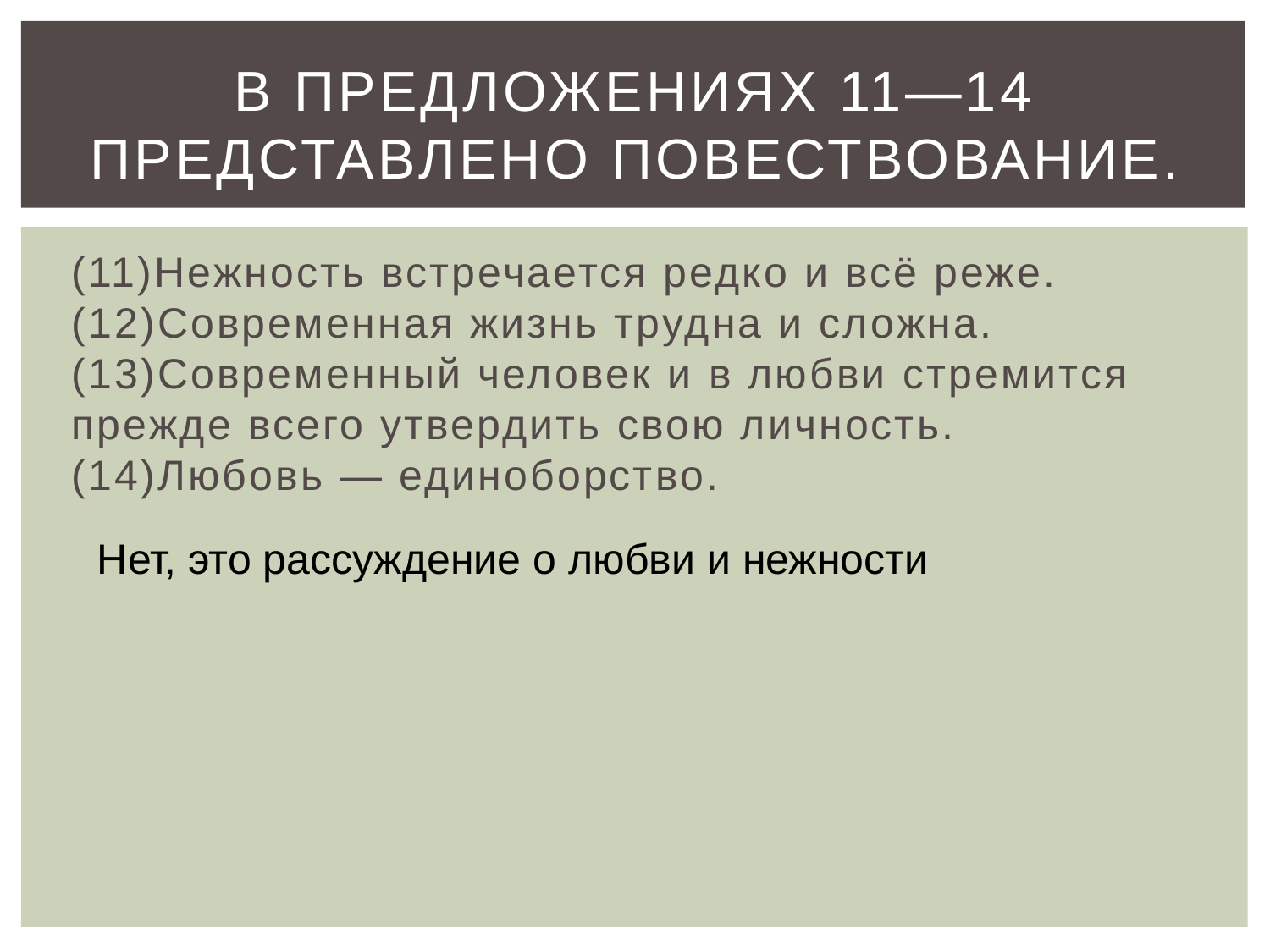

# В предложениях 11—14 представлено повествование.
(11)Нежность встречается редко и всё реже. (12)Современная жизнь трудна и сложна. (13)Современный человек и в любви стремится прежде всего утвердить свою личность. (14)Любовь — единоборство.
Нет, это рассуждение о любви и нежности